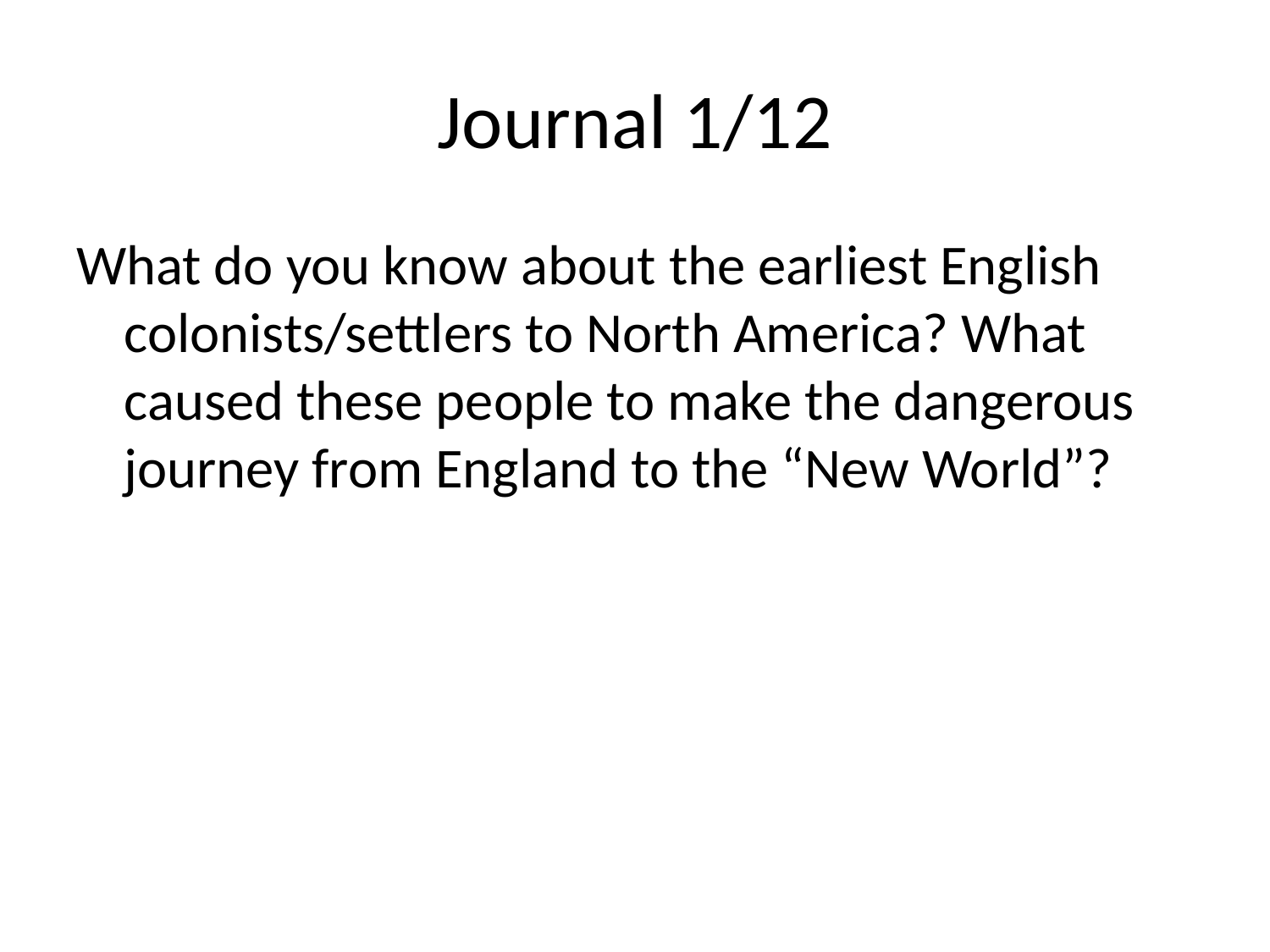

# Journal 1/12
What do you know about the earliest English colonists/settlers to North America? What caused these people to make the dangerous journey from England to the “New World”?